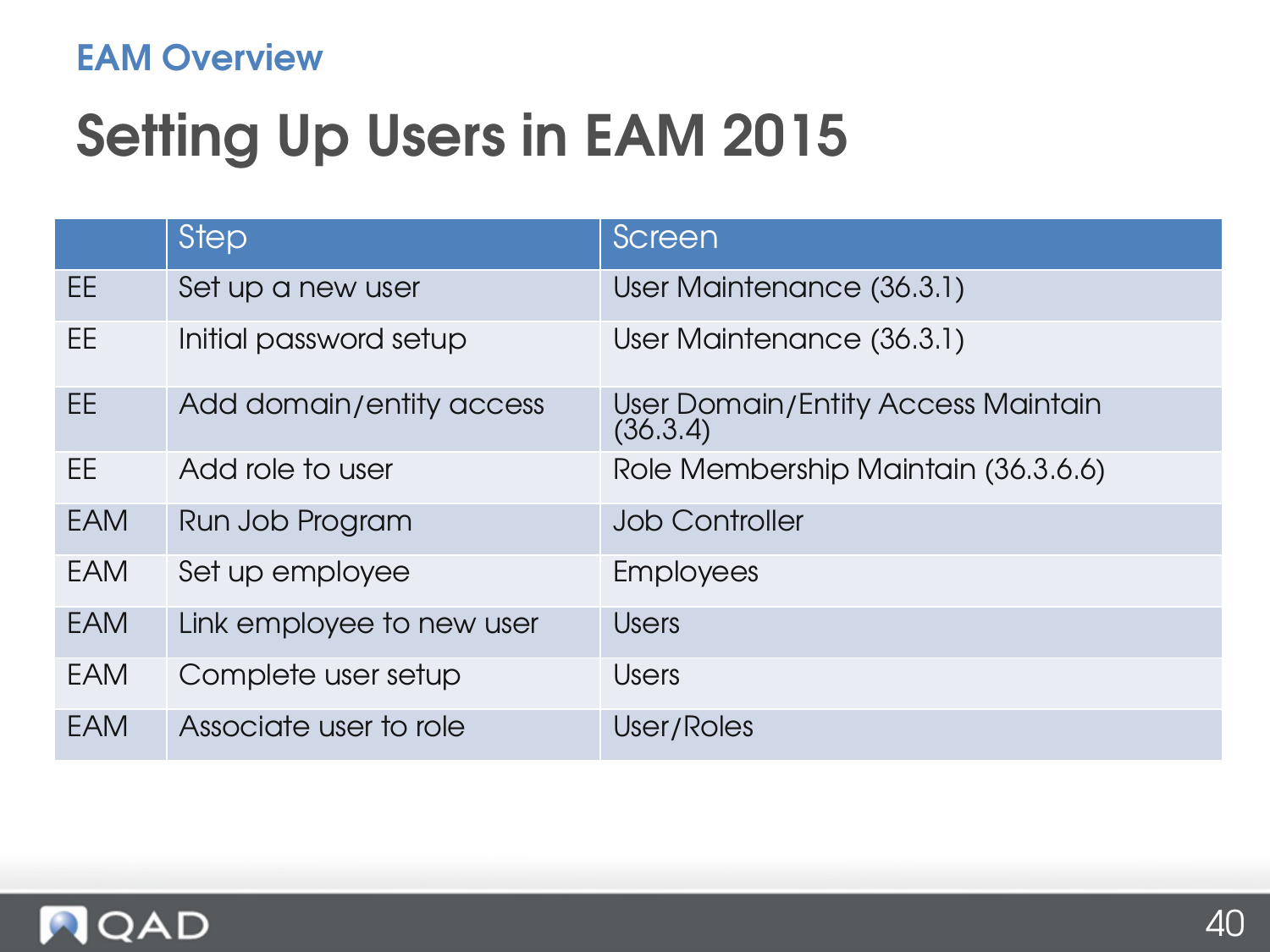

EAM Overview
# Setting Up Users in EAM 2015

|  | Step | Screen |
| --- | --- | --- |
| EE | Set up a new user | User Maintenance (36.3.1) |
| EE | Initial password setup | User Maintenance (36.3.1) |
| EE | Add domain/entity access | User Domain/Entity Access Maintain (36.3.4) |
| EE | Add role to user | Role Membership Maintain (36.3.6.6) |
| EAM | Run Job Program | Job Controller |
| EAM | Set up employee | Employees |
| EAM | Link employee to new user | Users |
| EAM | Complete user setup | Users |
| EAM | Associate user to role | User/Roles |
40